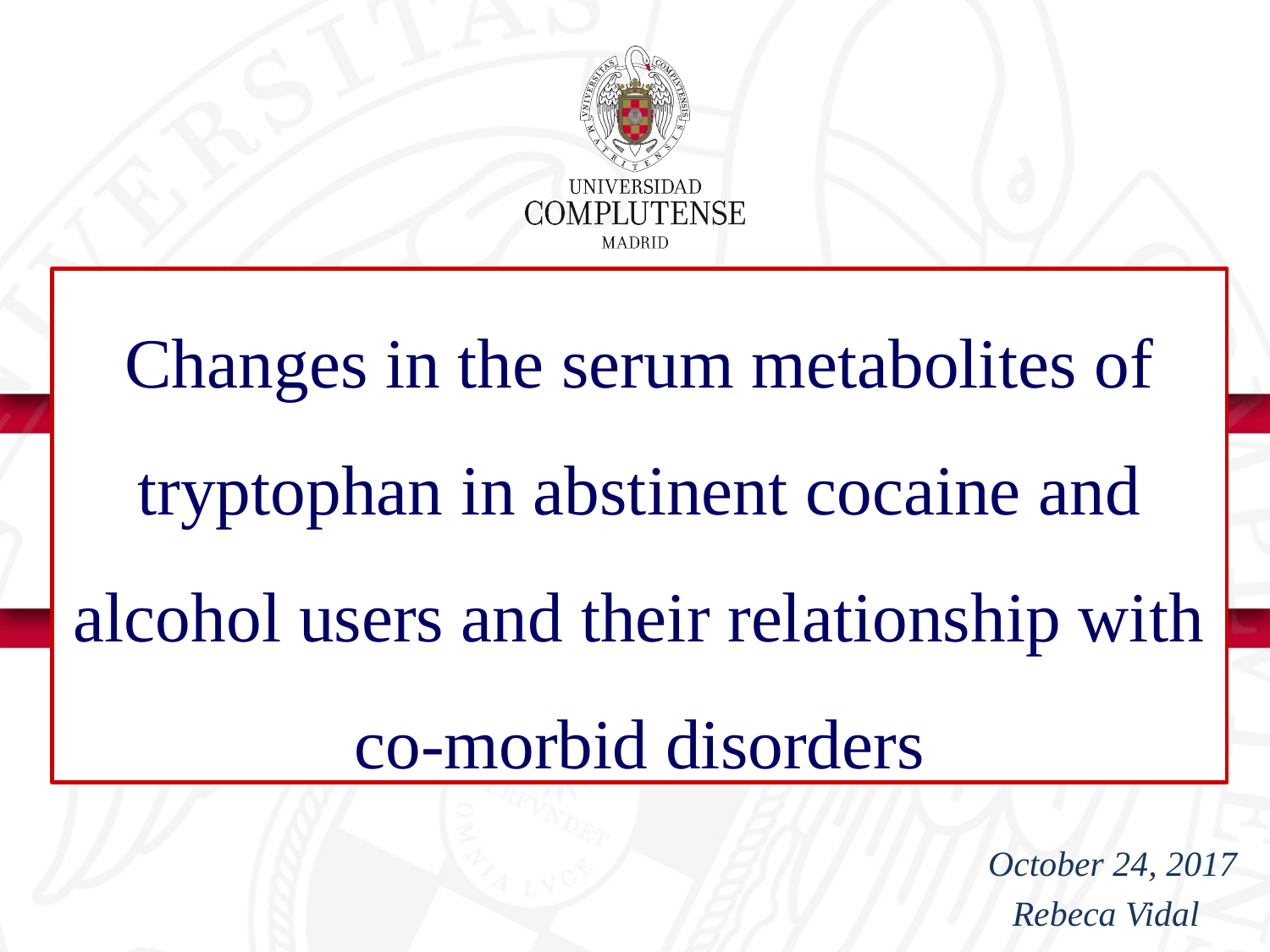

Changes in the serum metabolites of tryptophan in abstinent cocaine and alcohol users and their relationship with co-morbid disorders
October 24, 2017
Rebeca Vidal